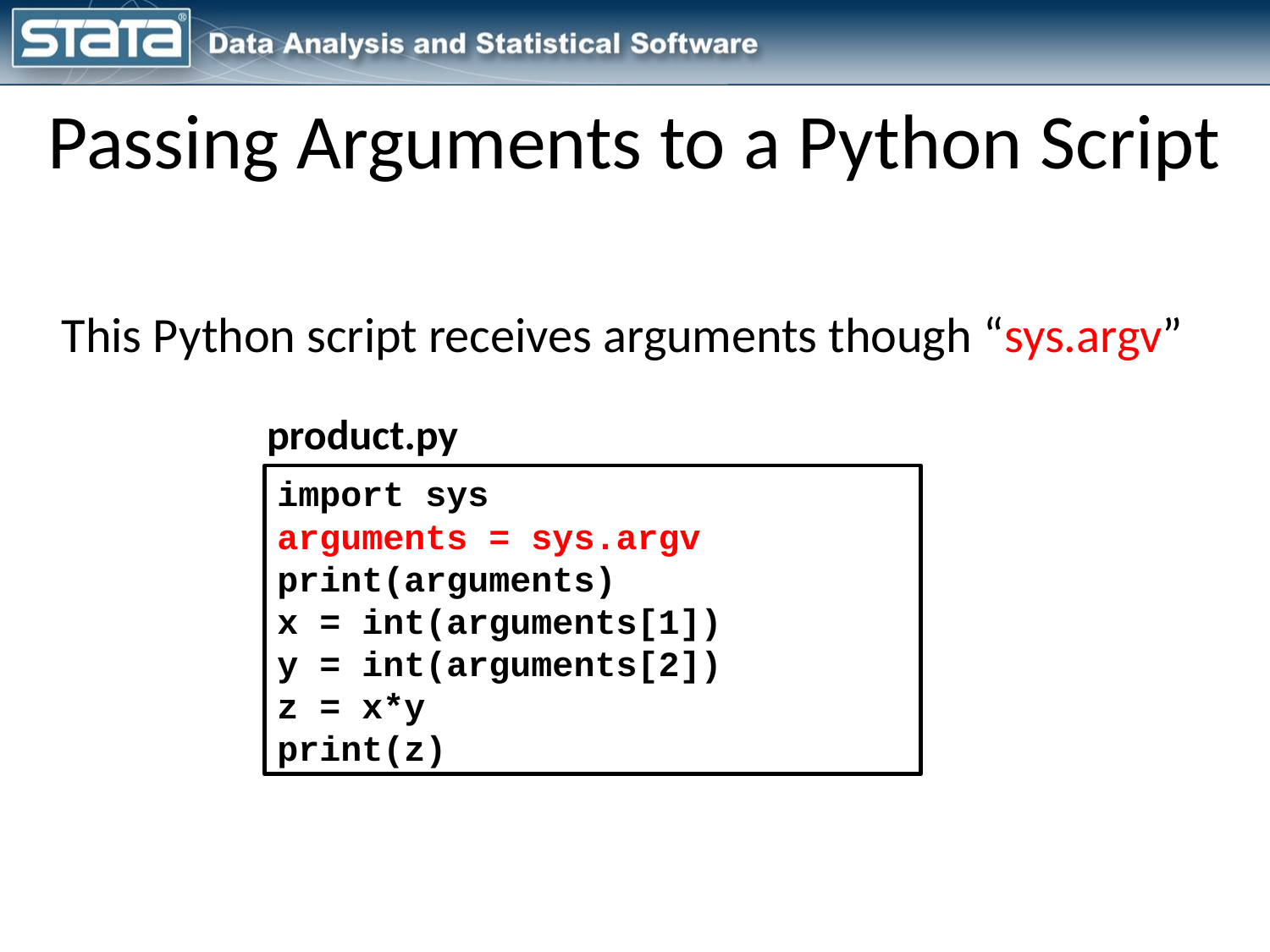

# Passing Arguments to a Python Script
This Python script receives arguments though “sys.argv”
product.py
import sys
arguments = sys.argv
print(arguments)
x = int(arguments[1])
y = int(arguments[2])
z = x*y
print(z)